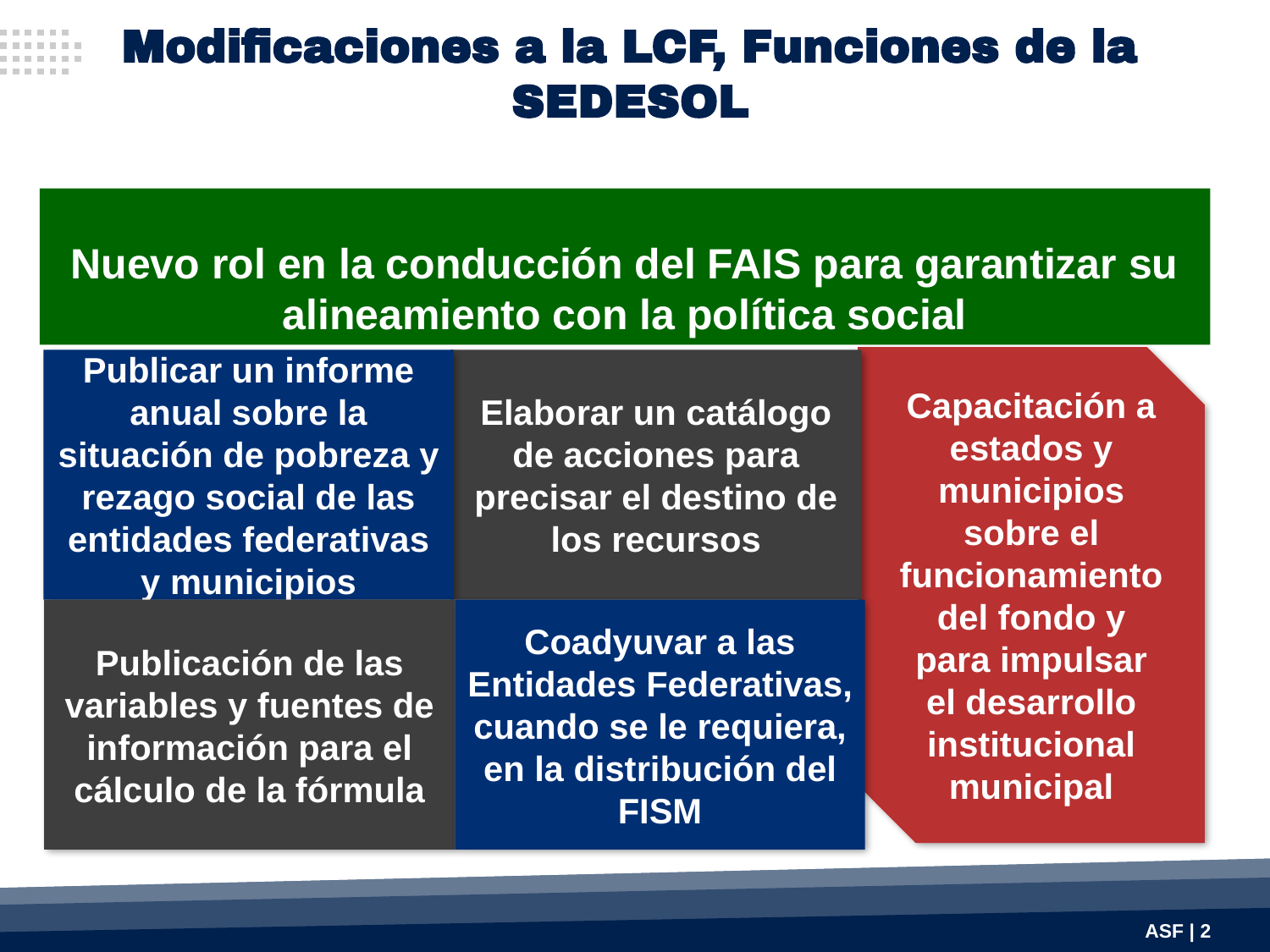

# Modificaciones a la LCF, Funciones de la SEDESOL

Nuevo rol en la conducción del FAIS para garantizar su alineamiento con la política social
Capacitación a estados y municipios sobre el funcionamiento del fondo y para impulsar el desarrollo institucional municipal
Publicar un informe anual sobre la situación de pobreza y rezago social de las entidades federativas y municipios
Elaborar un catálogo de acciones para precisar el destino de los recursos
Publicación de las variables y fuentes de información para el cálculo de la fórmula
Coadyuvar a las Entidades Federativas, cuando se le requiera, en la distribución del FISM
ASF | 2